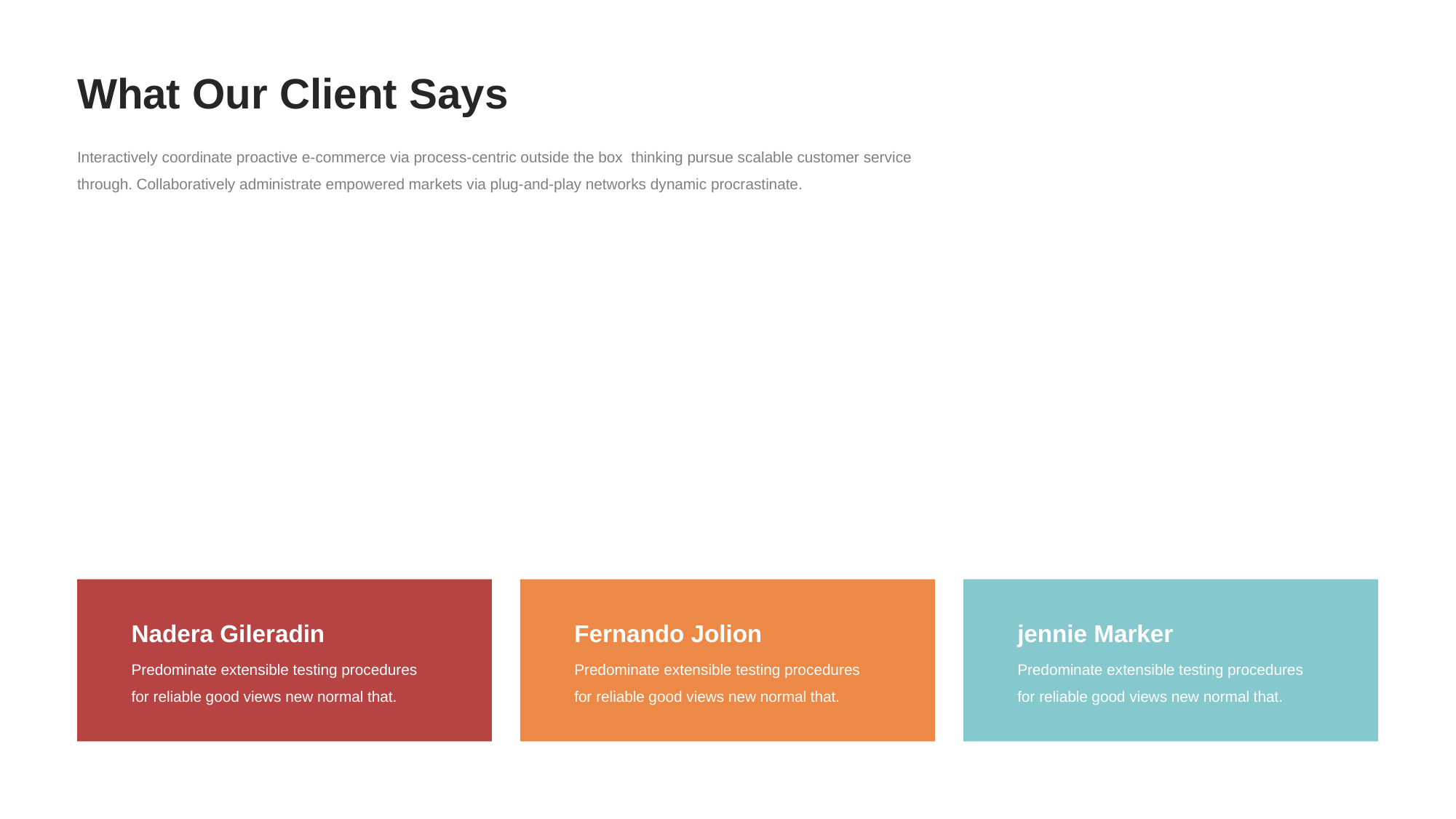

What Our Client Says
Interactively coordinate proactive e-commerce via process-centric outside the box  thinking pursue scalable customer service through. Collaboratively administrate empowered markets via plug-and-play networks dynamic procrastinate.

Nadera Gileradin
Fernando Jolion
jennie Marker
Predominate extensible testing procedures for reliable good views new normal that.
Predominate extensible testing procedures for reliable good views new normal that.
Predominate extensible testing procedures for reliable good views new normal that.